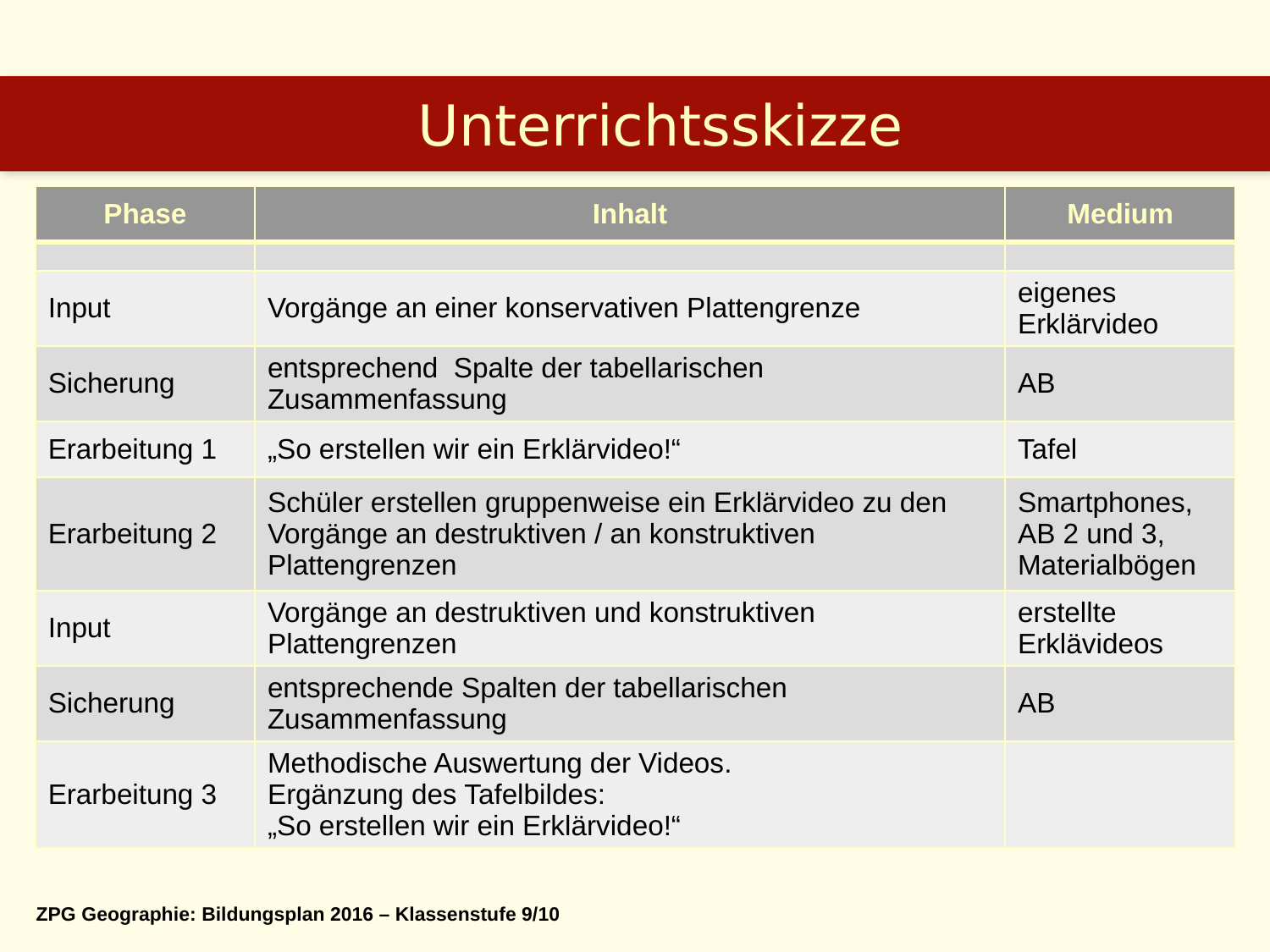

Unterrichtsskizze
| Phase | Inhalt | Medium |
| --- | --- | --- |
|  |  |  |
| Input | Vorgänge an einer konservativen Plattengrenze | eigenes Erklärvideo |
| Sicherung | entsprechend Spalte der tabellarischen Zusammenfassung | AB |
| Erarbeitung 1 | „So erstellen wir ein Erklärvideo!“ | Tafel |
| Erarbeitung 2 | Schüler erstellen gruppenweise ein Erklärvideo zu den Vorgänge an destruktiven / an konstruktiven Plattengrenzen | Smartphones, AB 2 und 3, Materialbögen |
| Input | Vorgänge an destruktiven und konstruktiven Plattengrenzen | erstellte Erklävideos |
| Sicherung | entsprechende Spalten der tabellarischen Zusammenfassung | AB |
| Erarbeitung 3 | Methodische Auswertung der Videos. Ergänzung des Tafelbildes: „So erstellen wir ein Erklärvideo!“ |  |